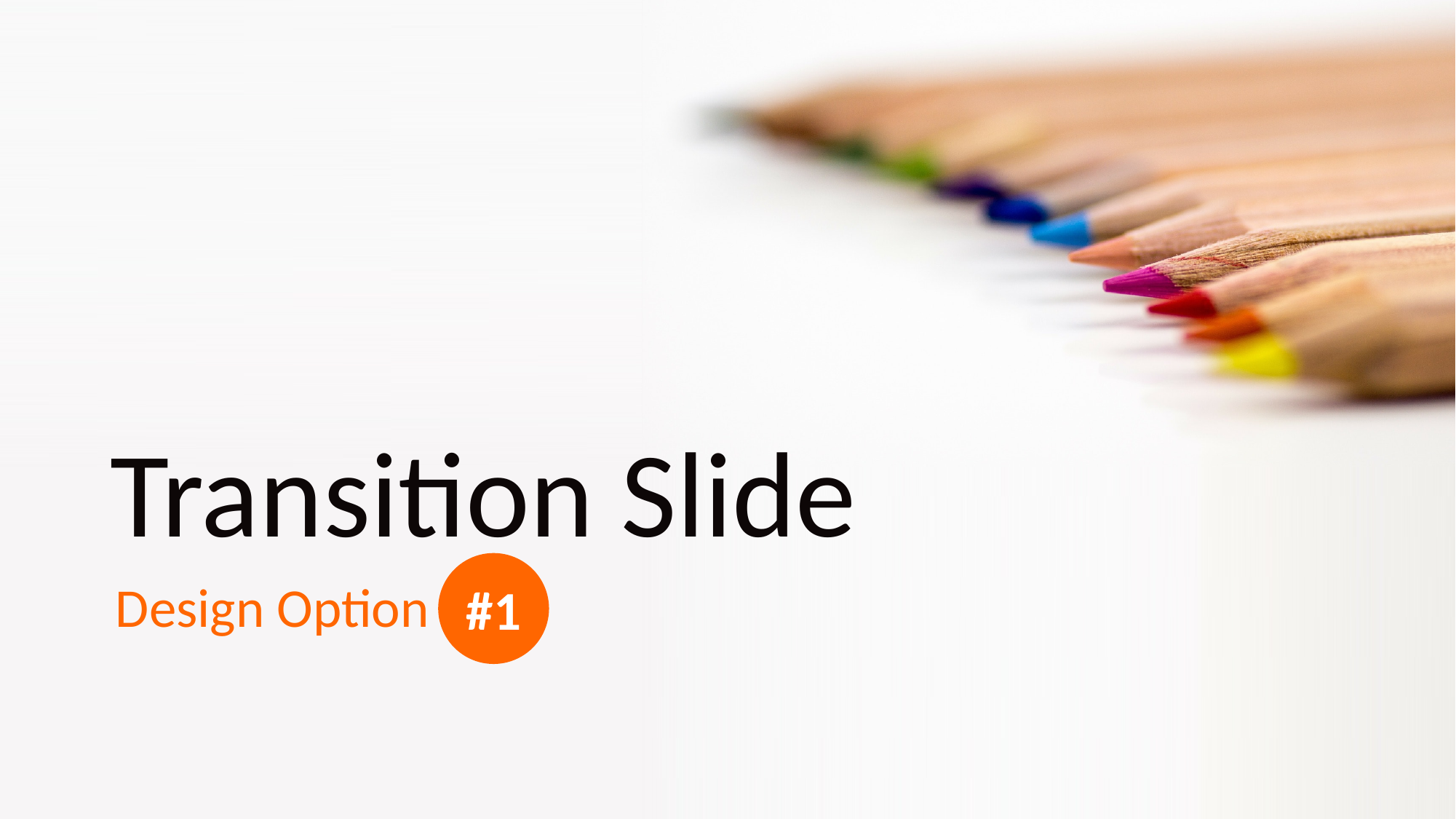

# Transition Slide
#1
Design Option #1 -